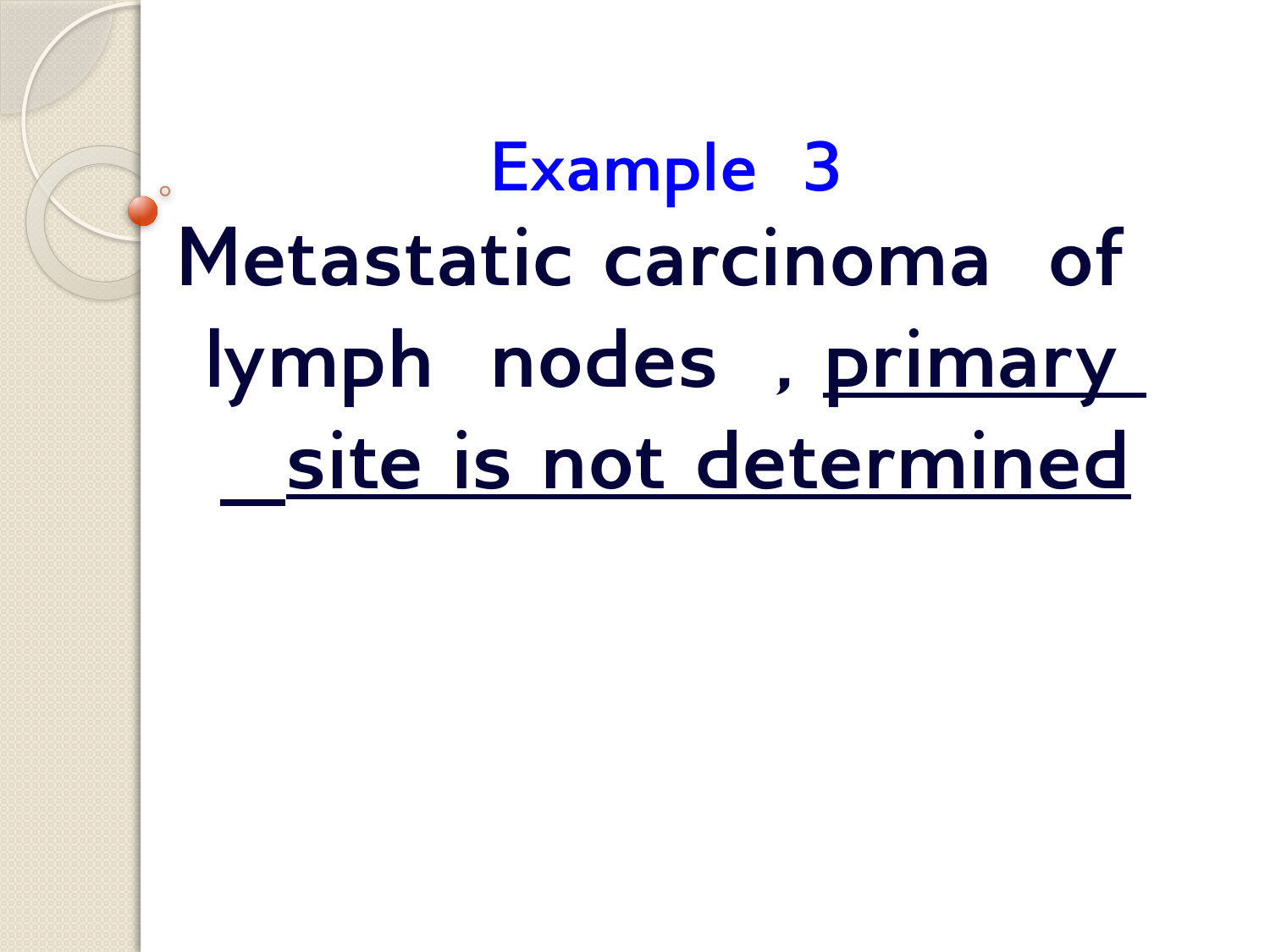

# Example  3
 Metastatic carcinoma  of  lymph  nodes  , primary  site is not determined